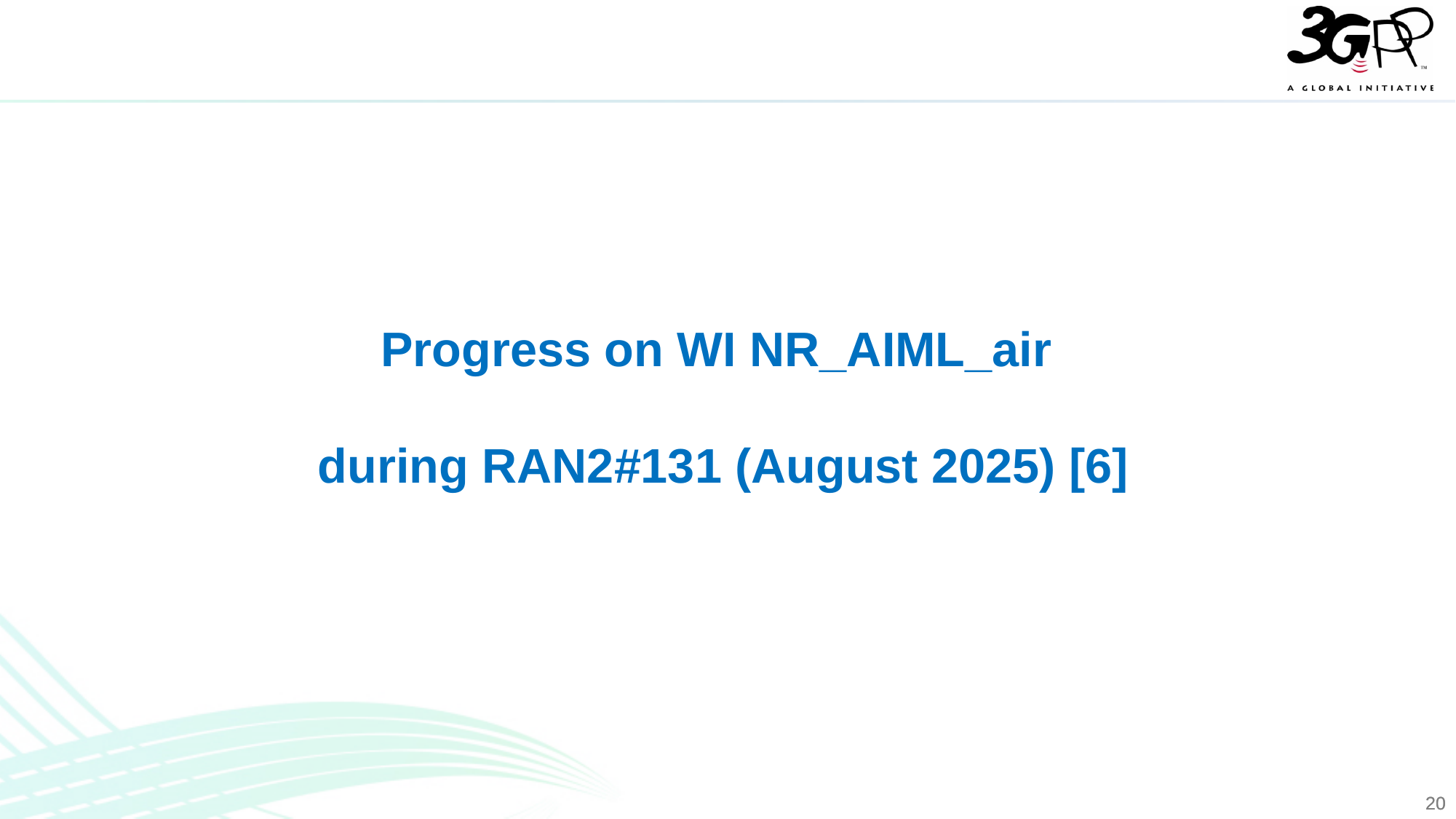

Progress on WI NR_AIML_air
during RAN2#131 (August 2025) [6]